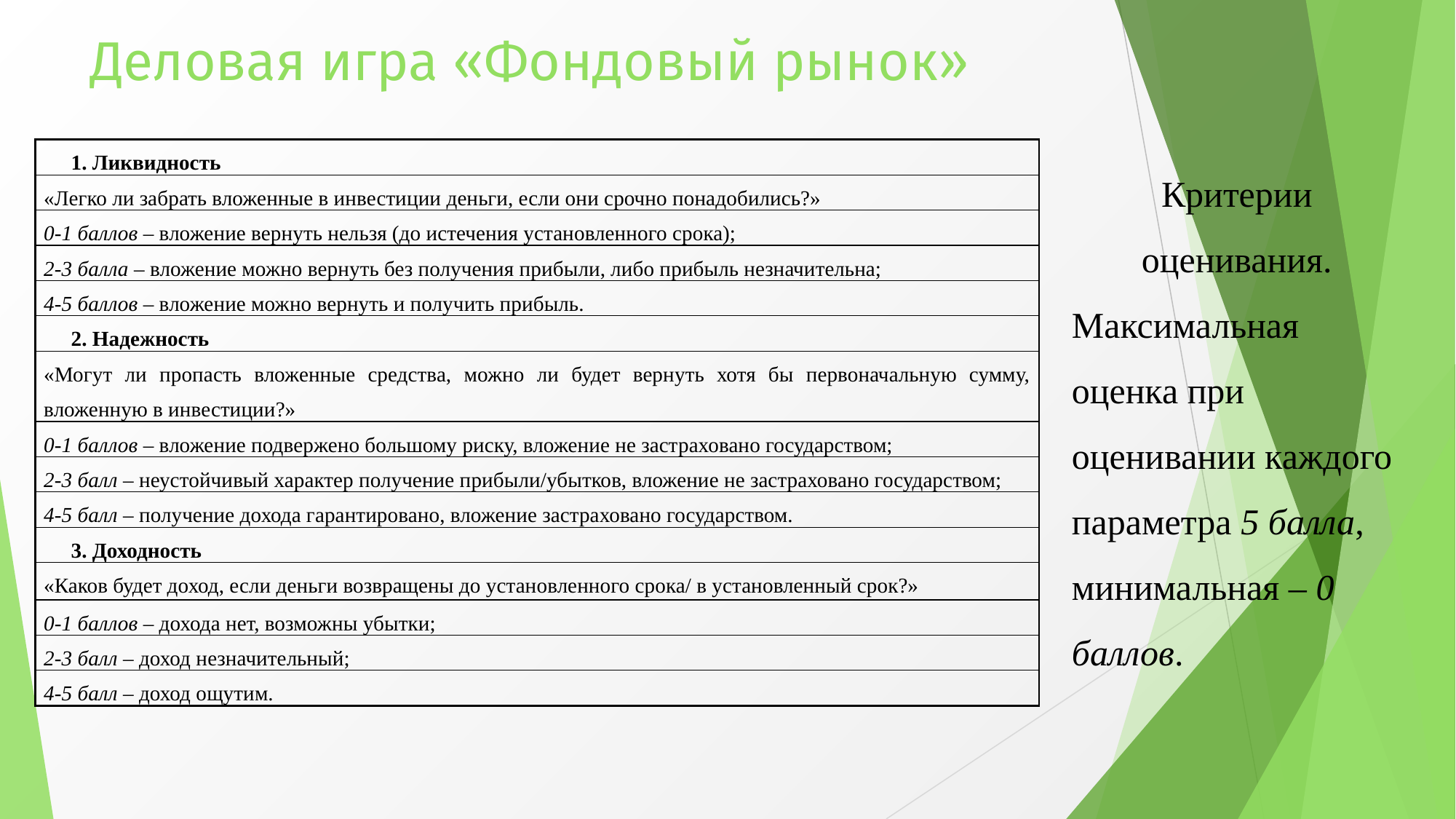

# Деловая игра «Фондовый рынок»
| 1. Ликвидность |
| --- |
| «Легко ли забрать вложенные в инвестиции деньги, если они срочно понадобились?» |
| 0-1 баллов – вложение вернуть нельзя (до истечения установленного срока); |
| 2-3 балла – вложение можно вернуть без получения прибыли, либо прибыль незначительна; |
| 4-5 баллов – вложение можно вернуть и получить прибыль. |
| 2. Надежность |
| «Могут ли пропасть вложенные средства, можно ли будет вернуть хотя бы первоначальную сумму, вложенную в инвестиции?» |
| 0-1 баллов – вложение подвержено большому риску, вложение не застраховано государством; |
| 2-3 балл – неустойчивый характер получение прибыли/убытков, вложение не застраховано государством; |
| 4-5 балл – получение дохода гарантировано, вложение застраховано государством. |
| 3. Доходность |
| «Каков будет доход, если деньги возвращены до установленного срока/ в установленный срок?» |
| 0-1 баллов – дохода нет, возможны убытки; |
| 2-3 балл – доход незначительный; |
| 4-5 балл – доход ощутим. |
Критерии оценивания.
Максимальная оценка при оценивании каждого параметра 5 балла, минимальная – 0 баллов.